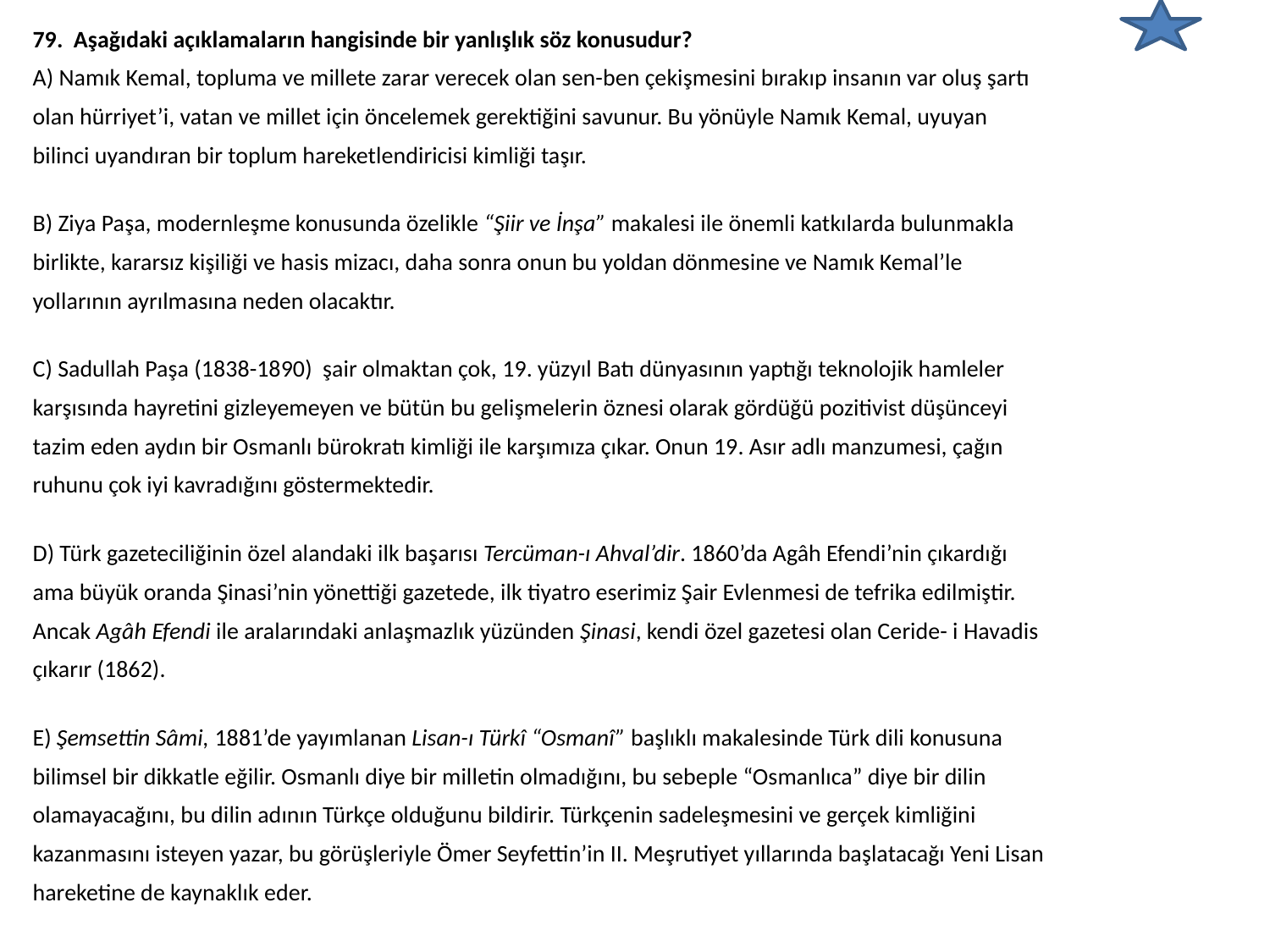

79.  Aşağıdaki açıklamaların hangisinde bir yanlışlık söz konusudur?
A) Namık Kemal, topluma ve millete zarar verecek olan sen-ben çekişmesini bırakıp insanın var oluş şartı
olan hürriyet’i, vatan ve millet için öncelemek gerektiğini savunur. Bu yönüyle Namık Kemal, uyuyan
bilinci uyandıran bir toplum hareketlendiricisi kimliği taşır.

B) Ziya Paşa, modernleşme konusunda özelikle “Şiir ve İnşa” makalesi ile önemli katkılarda bulunmakla
birlikte, kararsız kişiliği ve hasis mizacı, daha sonra onun bu yoldan dönmesine ve Namık Kemal’le
yollarının ayrılmasına neden olacaktır.

C) Sadullah Paşa (1838-1890)  şair olmaktan çok, 19. yüzyıl Batı dünyasının yaptığı teknolojik hamleler
karşısında hayretini gizleyemeyen ve bütün bu gelişmelerin öznesi olarak gördüğü pozitivist düşünceyi
tazim eden aydın bir Osmanlı bürokratı kimliği ile karşımıza çıkar. Onun 19. Asır adlı manzumesi, çağın
ruhunu çok iyi kavradığını göstermektedir.

D) Türk gazeteciliğinin özel alandaki ilk başarısı Tercüman-ı Ahval’dir. 1860’da Agâh Efendi’nin çıkardığı
ama büyük oranda Şinasi’nin yönettiği gazetede, ilk tiyatro eserimiz Şair Evlenmesi de tefrika edilmiştir.
Ancak Agâh Efendi ile aralarındaki anlaşmazlık yüzünden Şinasi, kendi özel gazetesi olan Ceride- i Havadis
çıkarır (1862).

E) Şemsettin Sâmi, 1881’de yayımlanan Lisan-ı Türkî “Osmanî” başlıklı makalesinde Türk dili konusuna
bilimsel bir dikkatle eğilir. Osmanlı diye bir milletin olmadığını, bu sebeple “Osmanlıca” diye bir dilin
olamayacağını, bu dilin adının Türkçe olduğunu bildirir. Türkçenin sadeleşmesini ve gerçek kimliğini
kazanmasını isteyen yazar, bu görüşleriyle Ömer Seyfettin’in II. Meşrutiyet yıllarında başlatacağı Yeni Lisan
hareketine de kaynaklık eder.